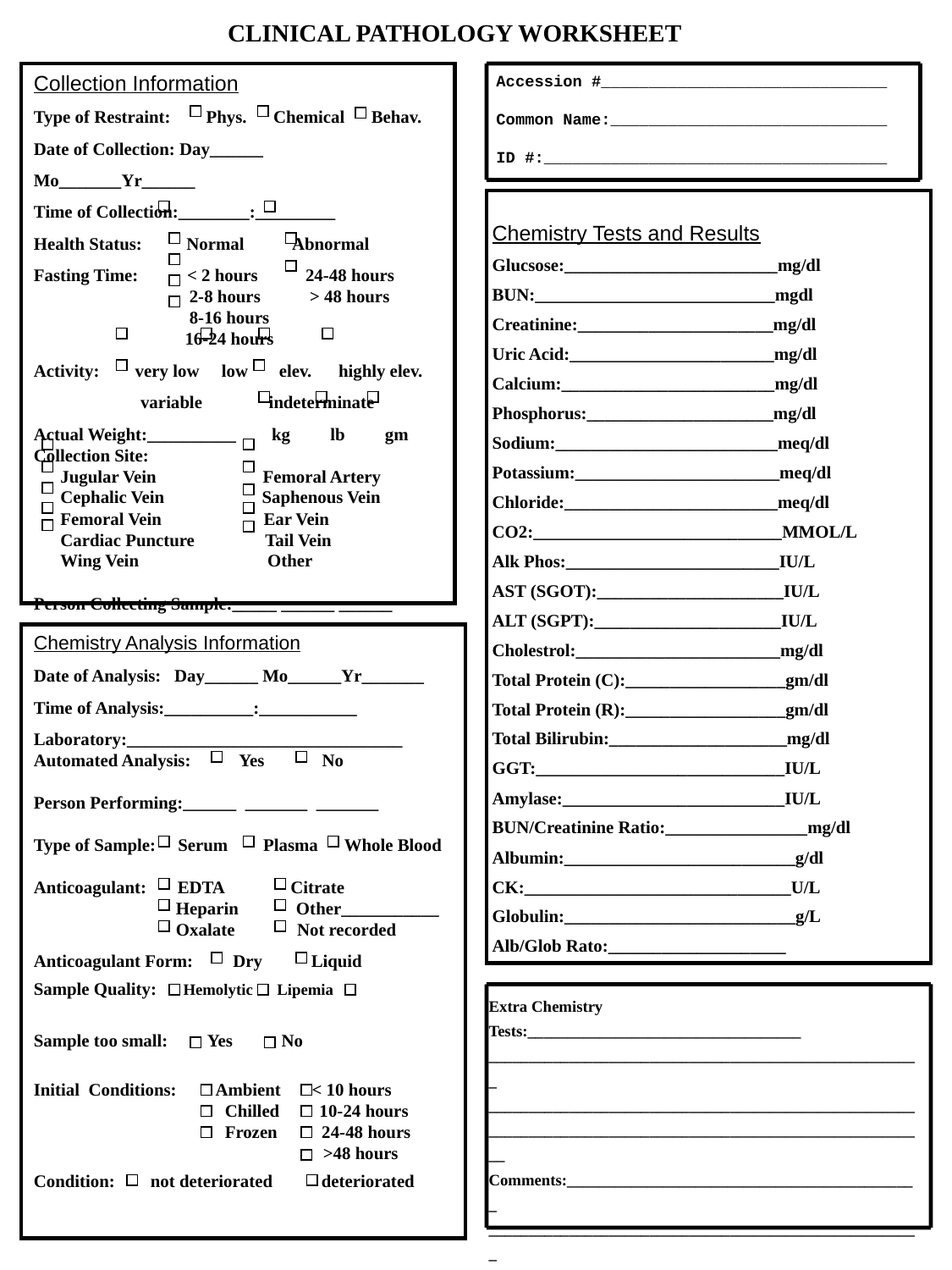

# CLINICAL PATHOLOGY WORKSHEET

Collection Information
Type of Restraint:        Phys.      Chemical      Behav.
Date of Collection: Day______ Mo_______Yr______
Time of Collection:________:_________
Health Status:          Normal           Abnormal
Fasting Time:           < 2 hours 	    24-48 hours
                                   2-8 hours	     > 48 hours
                                   8-16 hours
                                  16-24 hours
Activity:        very low     low       elev.      highly elev.
                        variable               indeterminate
Actual Weight:__________        kg         lb         gm
Collection Site:
      Jugular Vein                        Femoral Artery
      Cephalic Vein                      Saphenous Vein
      Femoral Vein                       Ear Vein
      Cardiac Puncture                Tail Vein
      Wing Vein                             Other

Person Collecting Sample:_____ ______ ______

Accession #______________________________

Common Name:_____________________________

ID #:____________________________________

Chemistry Tests and Results
Glucsose:________________________mg/dl
BUN:___________________________mgdl
Creatinine:______________________mg/dl
Uric Acid:_______________________mg/dl
Calcium:________________________mg/dl
Phosphorus:_____________________mg/dl
Sodium:_________________________meq/dl
Potassium:_______________________meq/dl
Chloride:________________________meq/dl
CO2:____________________________MMOL/L
Alk Phos:________________________IU/L
AST (SGOT):_____________________IU/L
ALT (SGPT):_____________________IU/L
Cholestrol:_______________________mg/dl
Total Protein (C):__________________gm/dl
Total Protein (R):__________________gm/dl
Total Bilirubin:____________________mg/dl
GGT:____________________________IU/L
Amylase:_________________________IU/L
BUN/Creatinine Ratio:________________mg/dl
Albumin:__________________________g/dl
CK:______________________________U/L
Globulin:__________________________g/L
Alb/Glob Rato:____________________

Chemistry Analysis Information
Date of Analysis:   Day______ Mo______Yr_______
Time of Analysis:__________:___________
Laboratory:_______________________________
Automated Analysis:           Yes             No

Person Performing:______  _______  _______

Type of Sample:     Serum        Plasma      Whole Blood

Anticoagulant:       EDTA               Citrate
                                Heparin             Other___________
                                Oxalate              Not recorded
Anticoagulant Form:         Dry           Liquid
Sample Quality:      Hemolytic      Lipemia

Sample too small:         Yes           No

Initial  Conditions:         Ambient       < 10 hours
                                           Chilled         10-24 hours
                                           Frozen          24-48 hours
		        >48 hours
Condition:        not deteriorated           deteriorated

Extra Chemistry Tests:__________________________________
______________________________________________________
____________________________________________________________________________________________________________
Comments:____________________________________________
______________________________________________________
______________________________________________________
____________________________________________________________________________________________________________